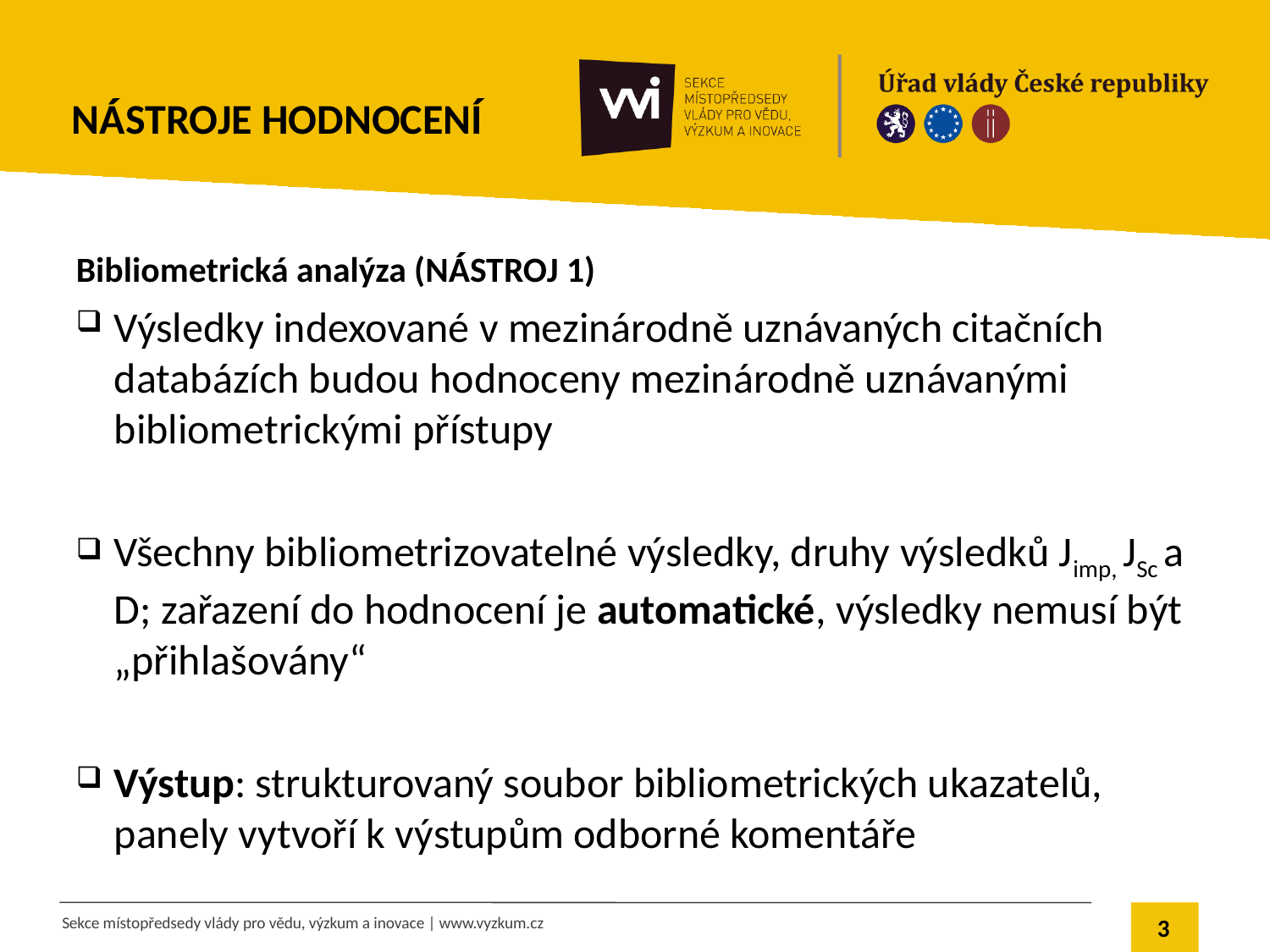

# Nástroje hodnocení

Bibliometrická analýza (NÁSTROJ 1)
Výsledky indexované v mezinárodně uznávaných citačních databázích budou hodnoceny mezinárodně uznávanými bibliometrickými přístupy

Všechny bibliometrizovatelné výsledky, druhy výsledků Jimp, JSc a D; zařazení do hodnocení je automatické, výsledky nemusí být „přihlašovány“

Výstup: strukturovaný soubor bibliometrických ukazatelů, panely vytvoří k výstupům odborné komentáře

3